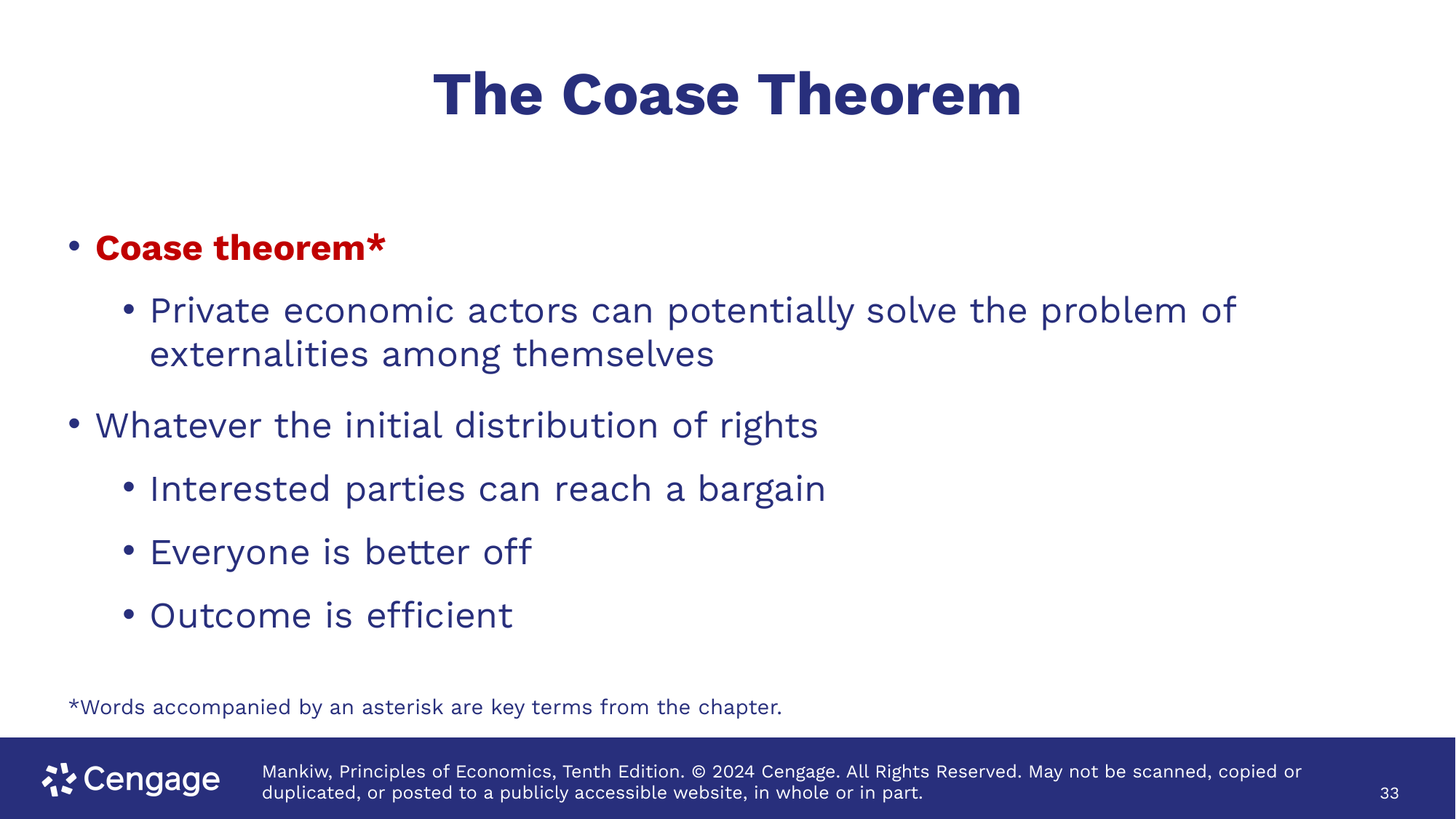

# The Coase Theorem
Coase theorem*
Private economic actors can potentially solve the problem of externalities among themselves
Whatever the initial distribution of rights
Interested parties can reach a bargain
Everyone is better off
Outcome is efficient
*Words accompanied by an asterisk are key terms from the chapter.